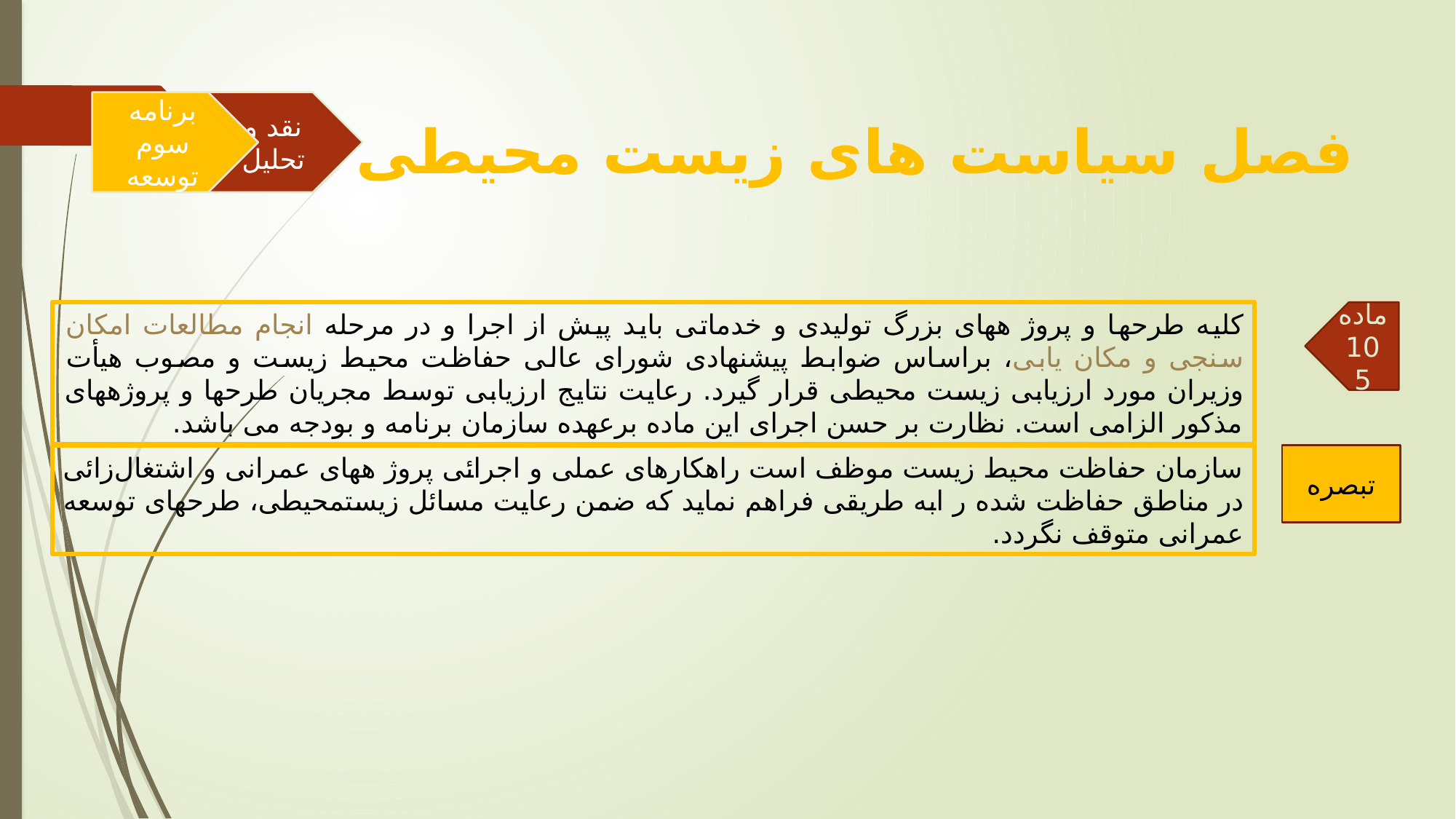

برنامه سوم توسعه
نقد و تحلیل
فصل سیاست های زیست محیطی
کلیه طرحها و پروژ ههای بزرگ تولیدی و خدماتی باید پیش از اجرا و در مرحله انجام مطالعات امکان سنجی و مکان یابی، براساس ضوابط پیشنهادی شورای عالی حفاظت محیط زیست و مصوب هیأت وزیران مورد ارزیابی زیست محیطی قرار گیرد. رعایت نتایج ارزیابی توسط مجریان طرحها و پروژههای مذکور الزامی است. نظارت بر حسن اجرای این ماده برعهده سازمان برنامه و بودجه می باشد.
ماده 105
سازمان حفاظت محیط زیست موظف است راهکارهای عملی و اجرائی پروژ ههای عمرانی و اشتغال‌زائی در مناطق حفاظت شده ر ابه طریقی فراهم نماید که ضمن رعایت مسائل زیستمحیطی، طرحهای توسعه عمرانی متوقف نگردد.
تبصره